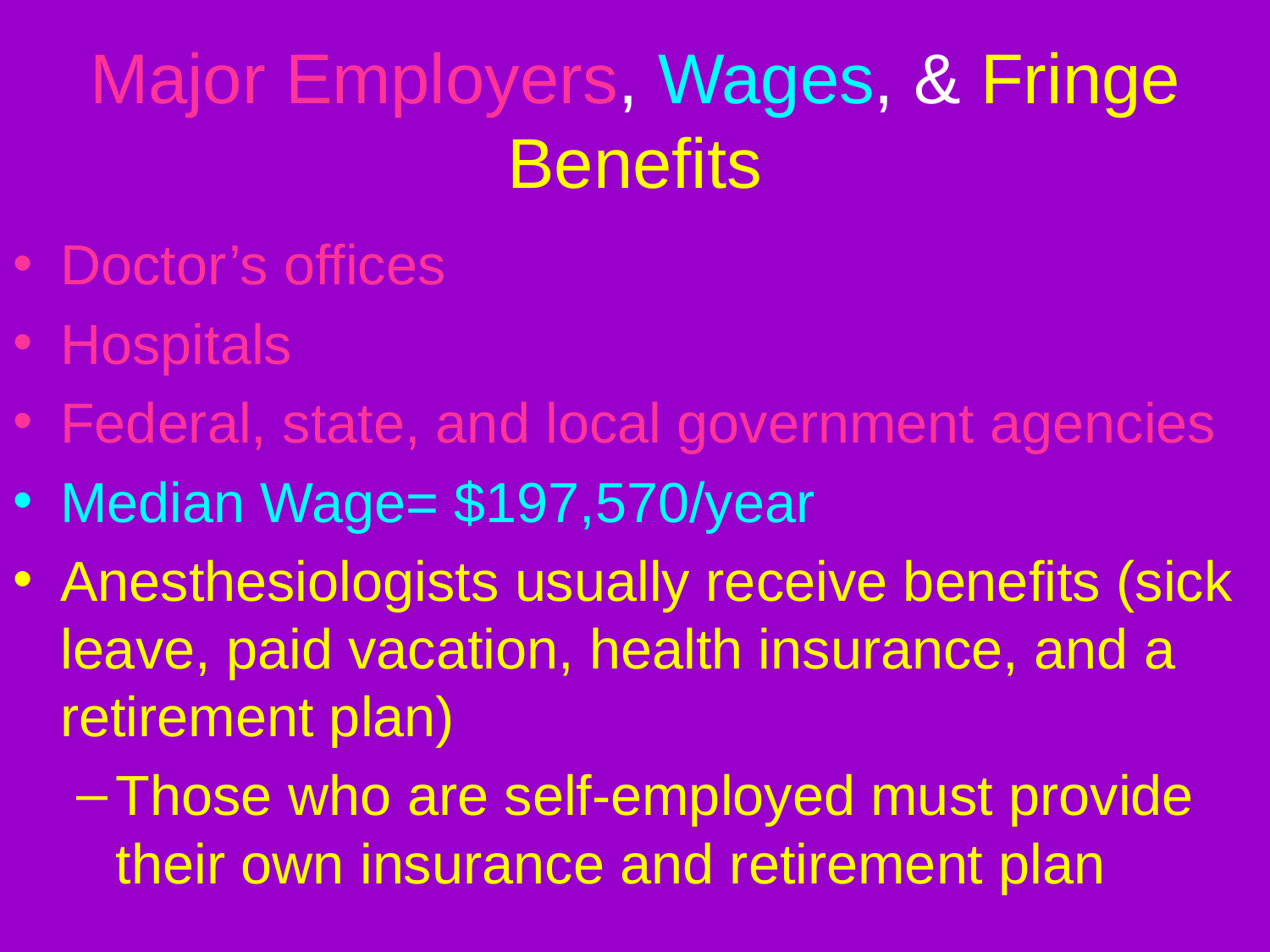

# Major Employers, Wages, & Fringe Benefits
Doctor’s offices
Hospitals
Federal, state, and local government agencies
Median Wage= $197,570/year
Anesthesiologists usually receive benefits (sick leave, paid vacation, health insurance, and a retirement plan)
Those who are self-employed must provide their own insurance and retirement plan